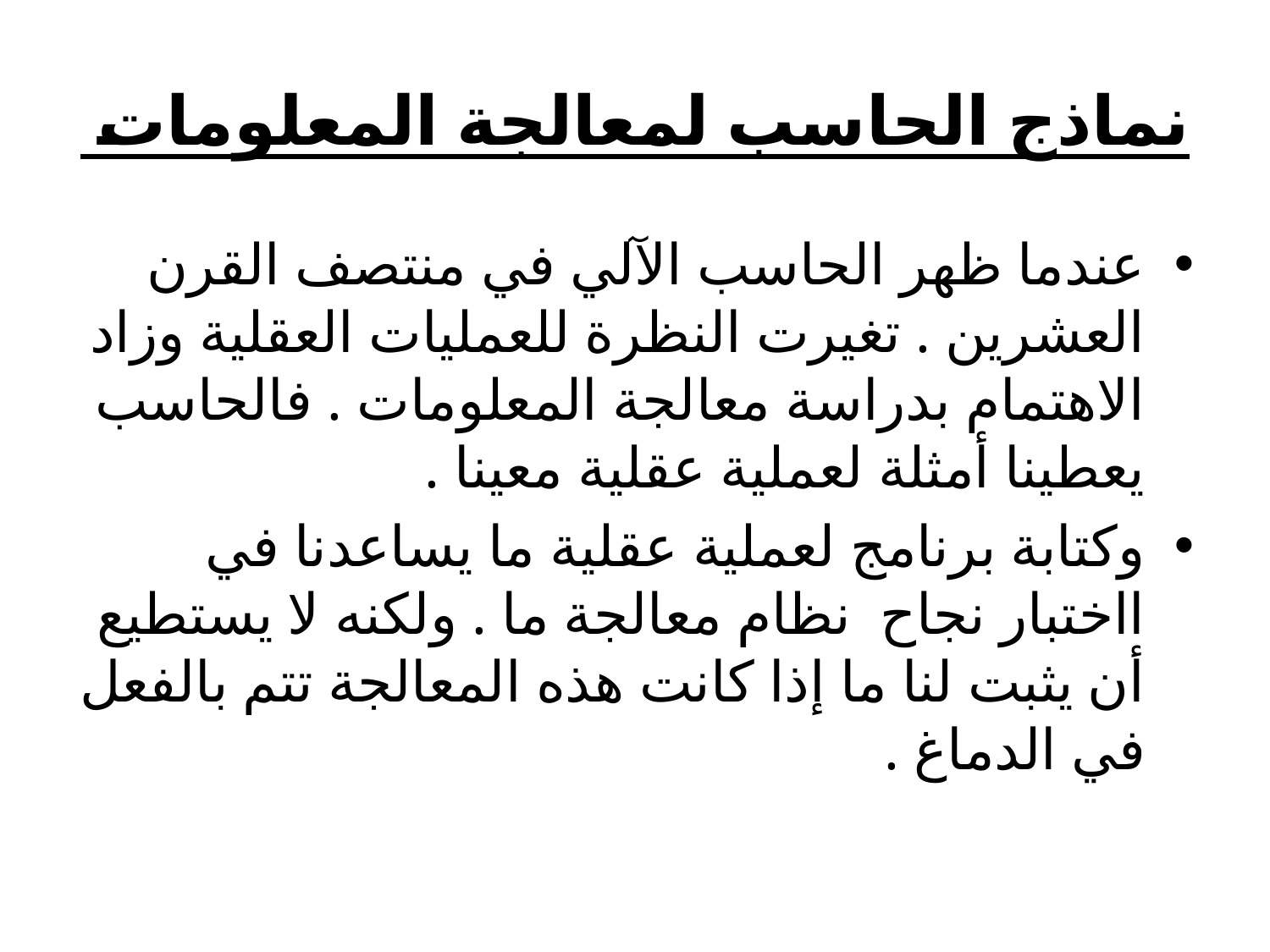

# نماذج الحاسب لمعالجة المعلومات
عندما ظهر الحاسب الآلي في منتصف القرن العشرين . تغيرت النظرة للعمليات العقلية وزاد الاهتمام بدراسة معالجة المعلومات . فالحاسب يعطينا أمثلة لعملية عقلية معينا .
وكتابة برنامج لعملية عقلية ما يساعدنا في ااختبار نجاح  نظام معالجة ما . ولكنه لا يستطيع أن يثبت لنا ما إذا كانت هذه المعالجة تتم بالفعل في الدماغ .